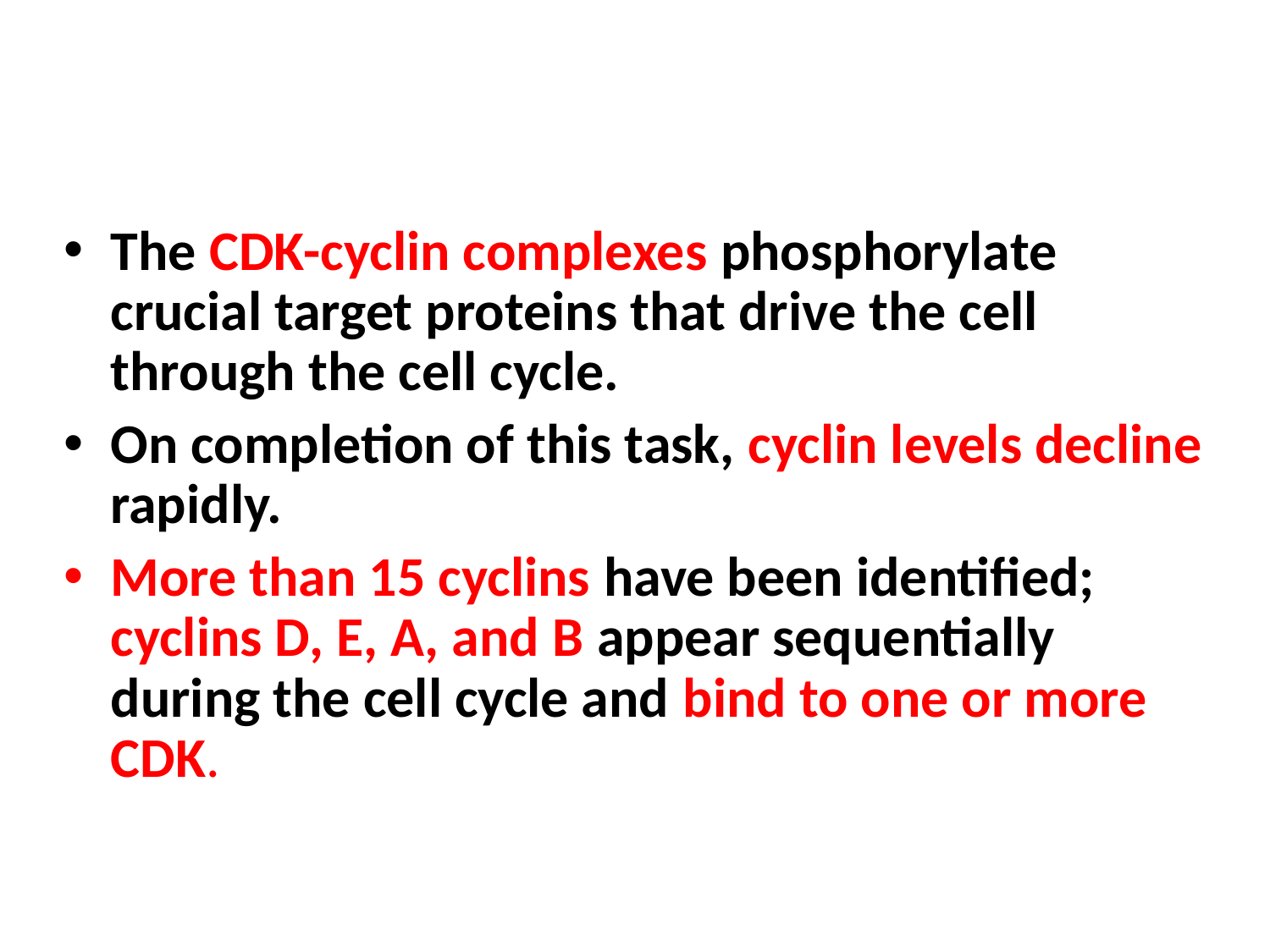

The CDK-cyclin complexes phosphorylate crucial target proteins that drive the cell through the cell cycle.
On completion of this task, cyclin levels decline rapidly.
More than 15 cyclins have been identified; cyclins D, E, A, and B appear sequentially during the cell cycle and bind to one or more CDK.